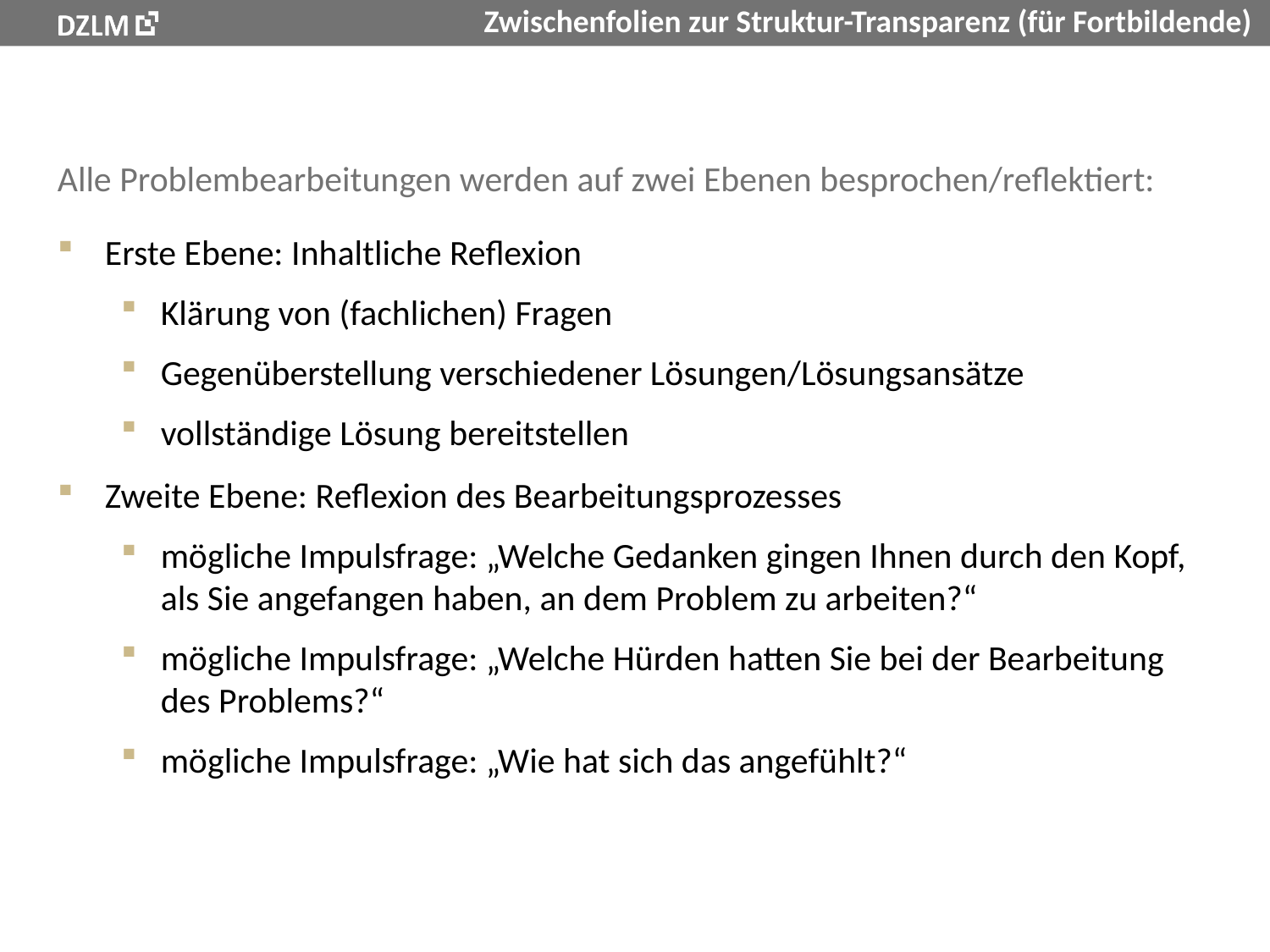

Alle Problembearbeitungen werden auf zwei Ebenen besprochen/reflektiert:

Erste Ebene: Inhaltliche Reflexion
Klärung von (fachlichen) Fragen
Gegenüberstellung verschiedener Lösungen/Lösungsansätze
vollständige Lösung bereitstellen
Zweite Ebene: Reflexion des Bearbeitungsprozesses
mögliche Impulsfrage: „Welche Gedanken gingen Ihnen durch den Kopf, als Sie angefangen haben, an dem Problem zu arbeiten?“
mögliche Impulsfrage: „Welche Hürden hatten Sie bei der Bearbeitung des Problems?“
mögliche Impulsfrage: „Wie hat sich das angefühlt?“